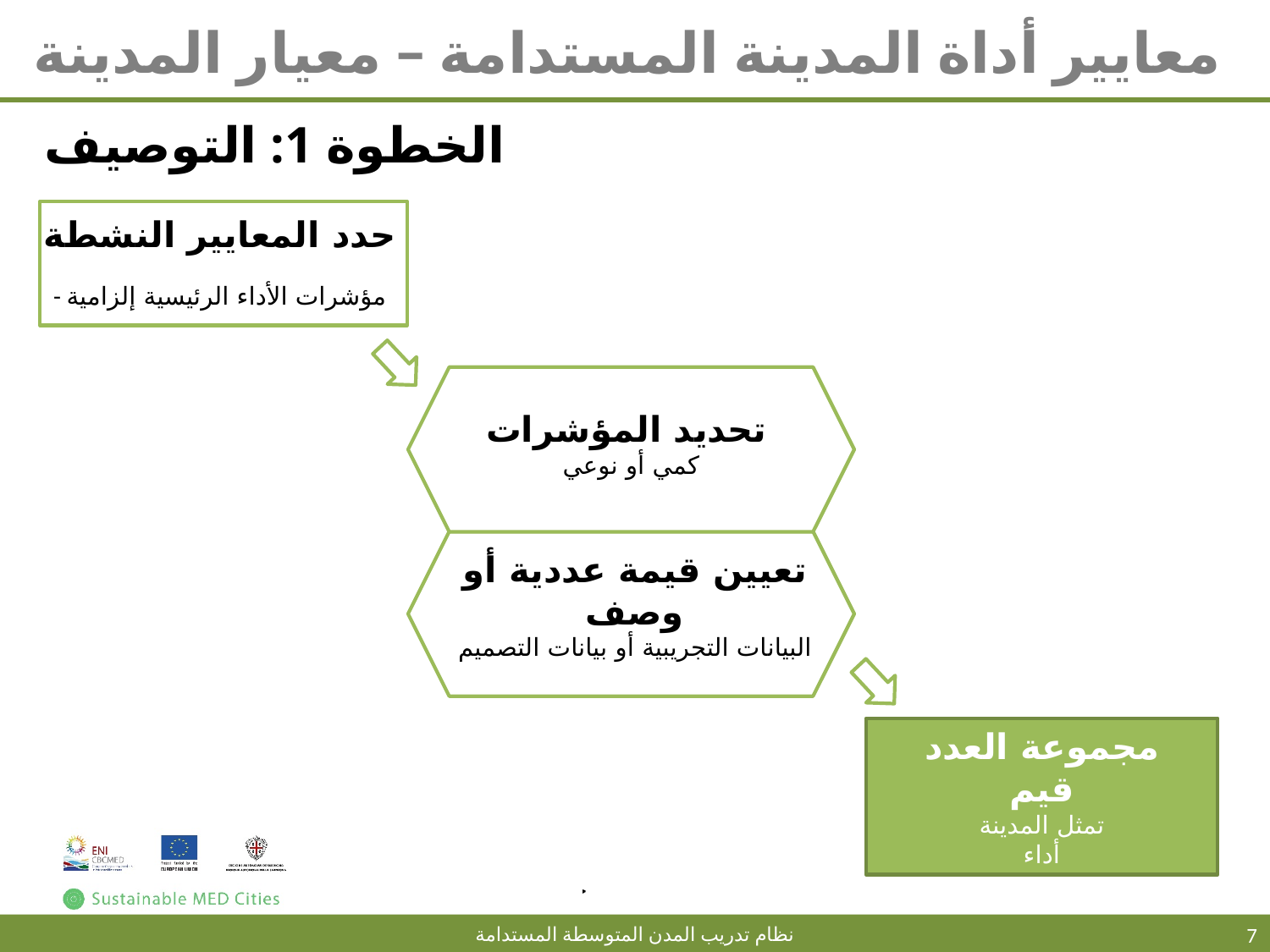

# معايير أداة المدينة المستدامة – معيار المدينة
الخطوة 1: التوصيف

حدد المعايير النشطة

- مؤشرات الأداء الرئيسية إلزامية

تحديد المؤشرات
كمي أو نوعي

تعيين قيمة عددية أو وصف
البيانات التجريبية أو بيانات التصميم

مجموعة العدد
قيم
تمثل المدينة
أداء

7